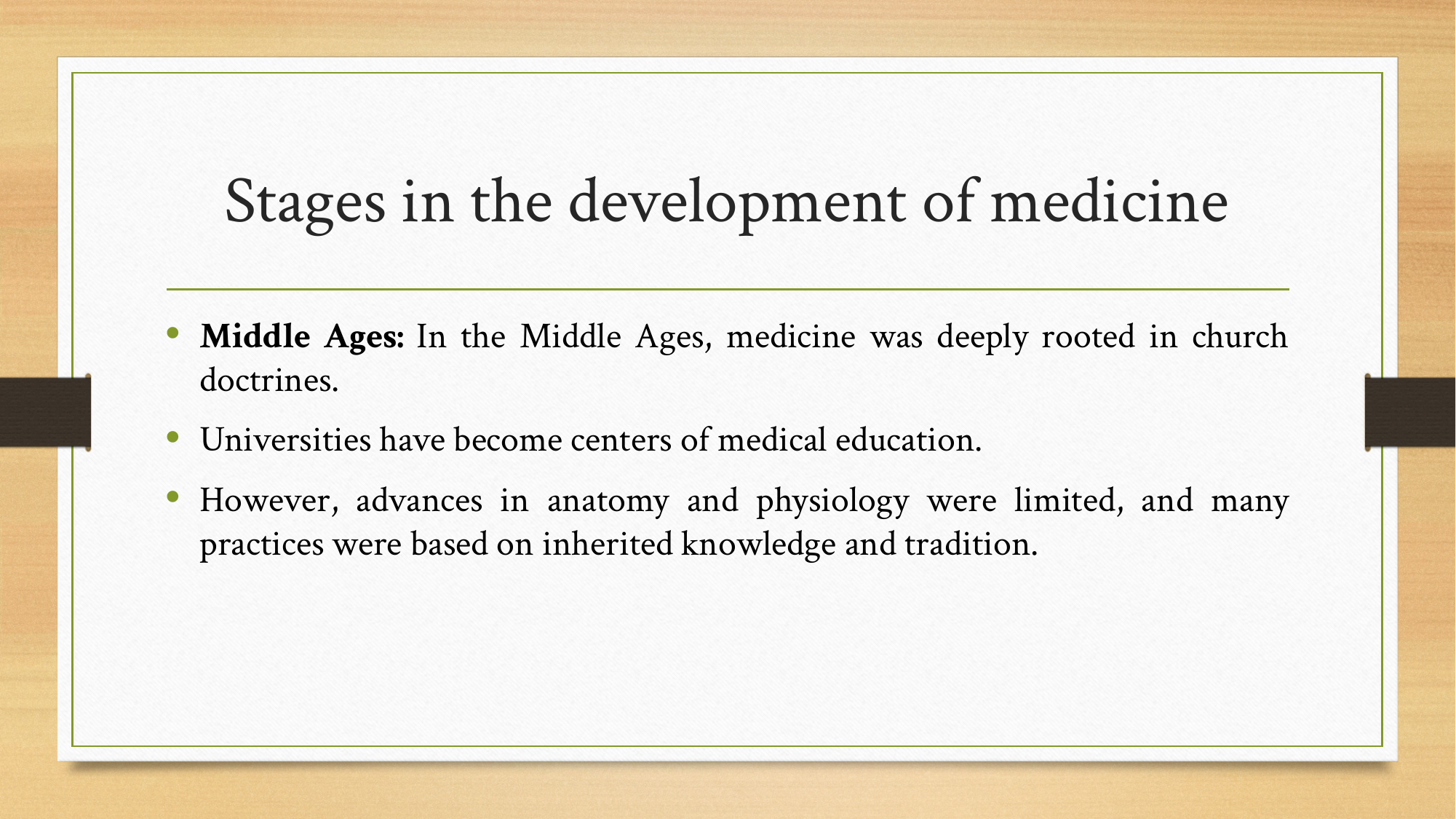

# Stages in the development of medicine
Middle Ages: In the Middle Ages, medicine was deeply rooted in church doctrines.
Universities have become centers of medical education.
However, advances in anatomy and physiology were limited, and many practices were based on inherited knowledge and tradition.